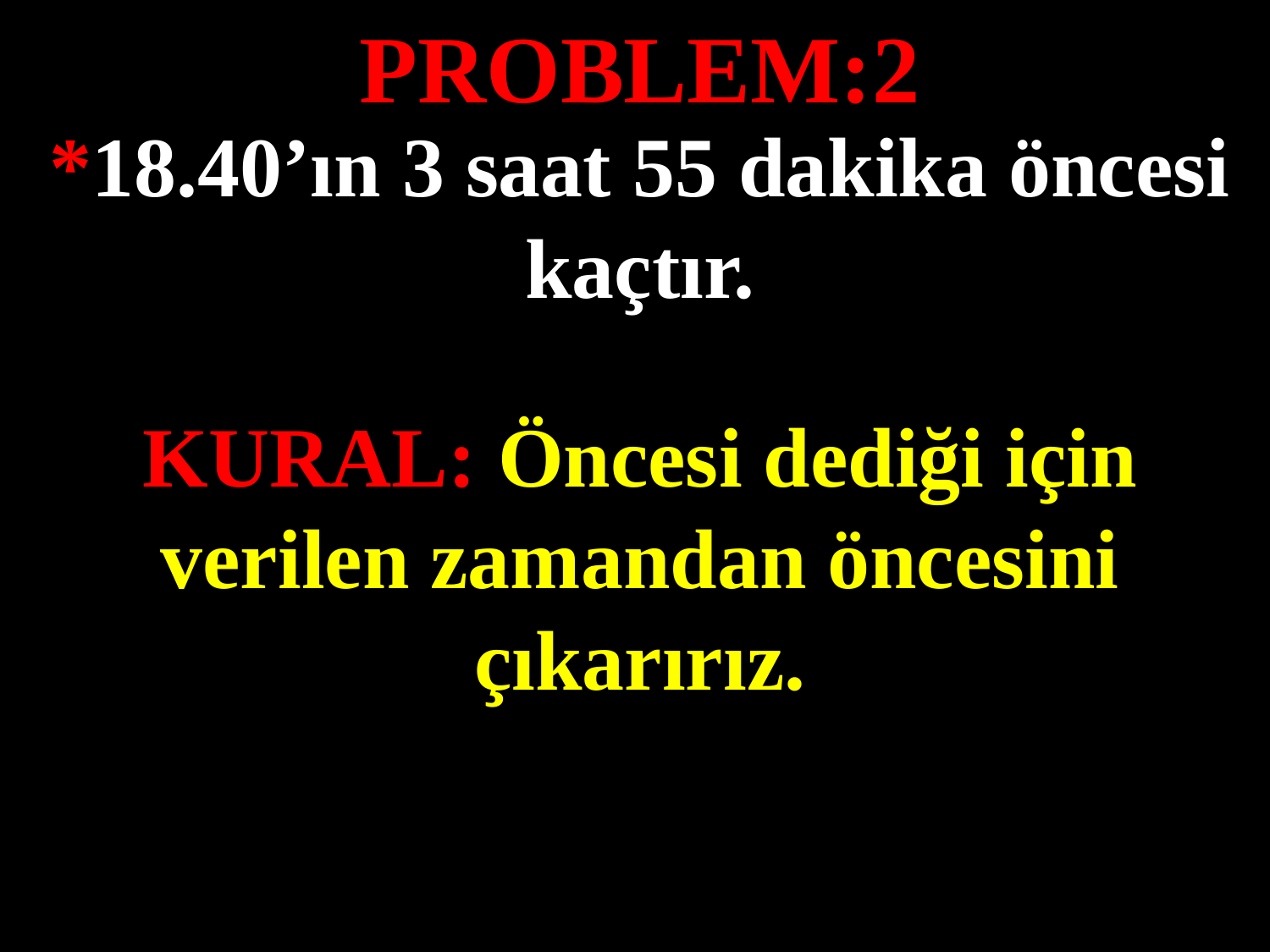

PROBLEM:2
*18.40’ın 3 saat 55 dakika öncesi kaçtır.
#
KURAL: Öncesi dediği için verilen zamandan öncesini çıkarırız.